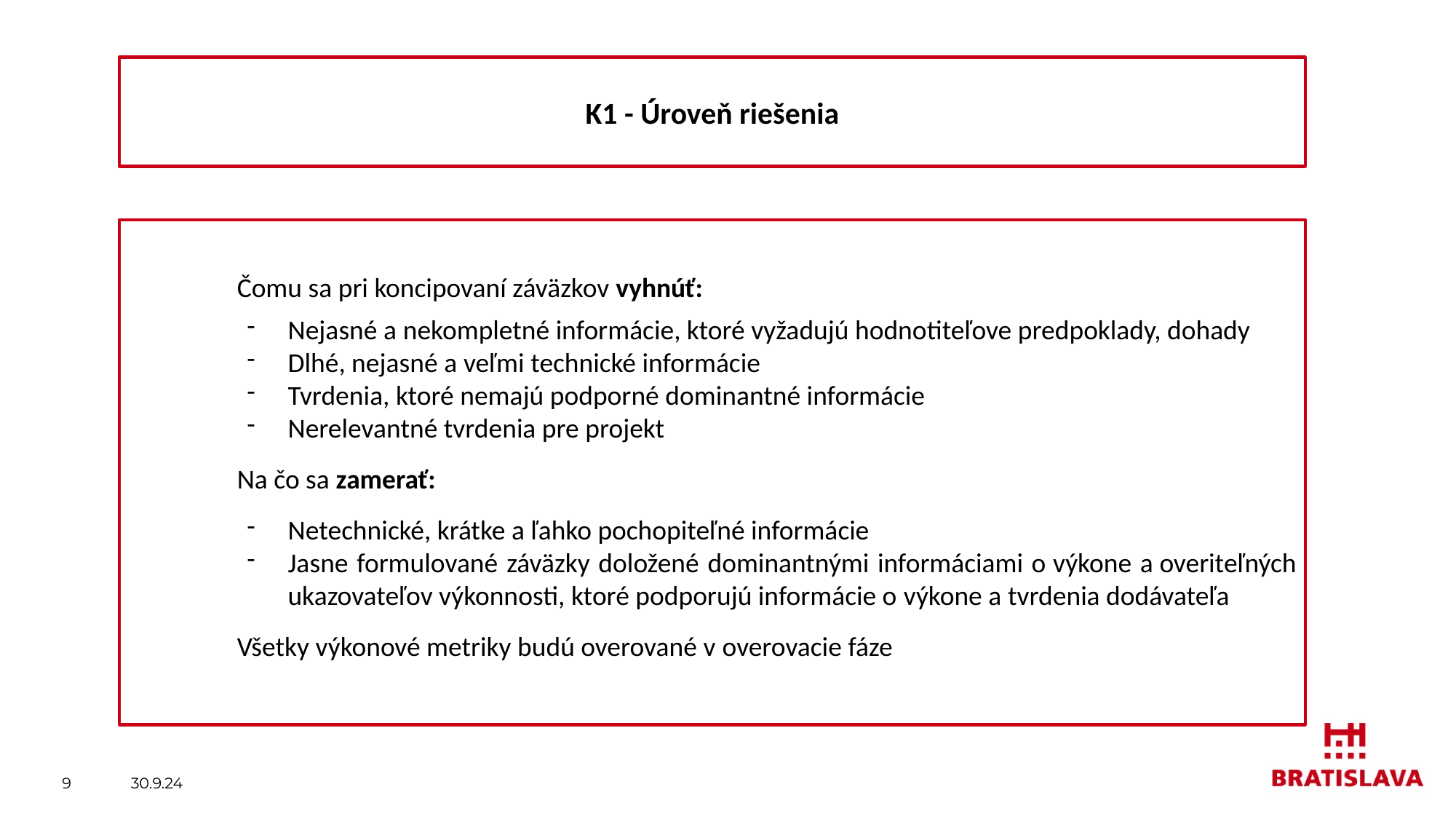

K1 - Úroveň riešenia

	Čomu sa pri koncipovaní záväzkov vyhnúť:
Nejasné a nekompletné informácie, ktoré vyžadujú hodnotiteľove predpoklady, dohady
Dlhé, nejasné a veľmi technické informácie
Tvrdenia, ktoré nemajú podporné dominantné informácie
Nerelevantné tvrdenia pre projekt
	Na čo sa zamerať:
Netechnické, krátke a ľahko pochopiteľné informácie
Jasne formulované záväzky doložené dominantnými informáciami o výkone a overiteľných ukazovateľov výkonnosti, ktoré podporujú informácie o výkone a tvrdenia dodávateľa
	Všetky výkonové metriky budú overované v overovacie fáze

9
30.9.24